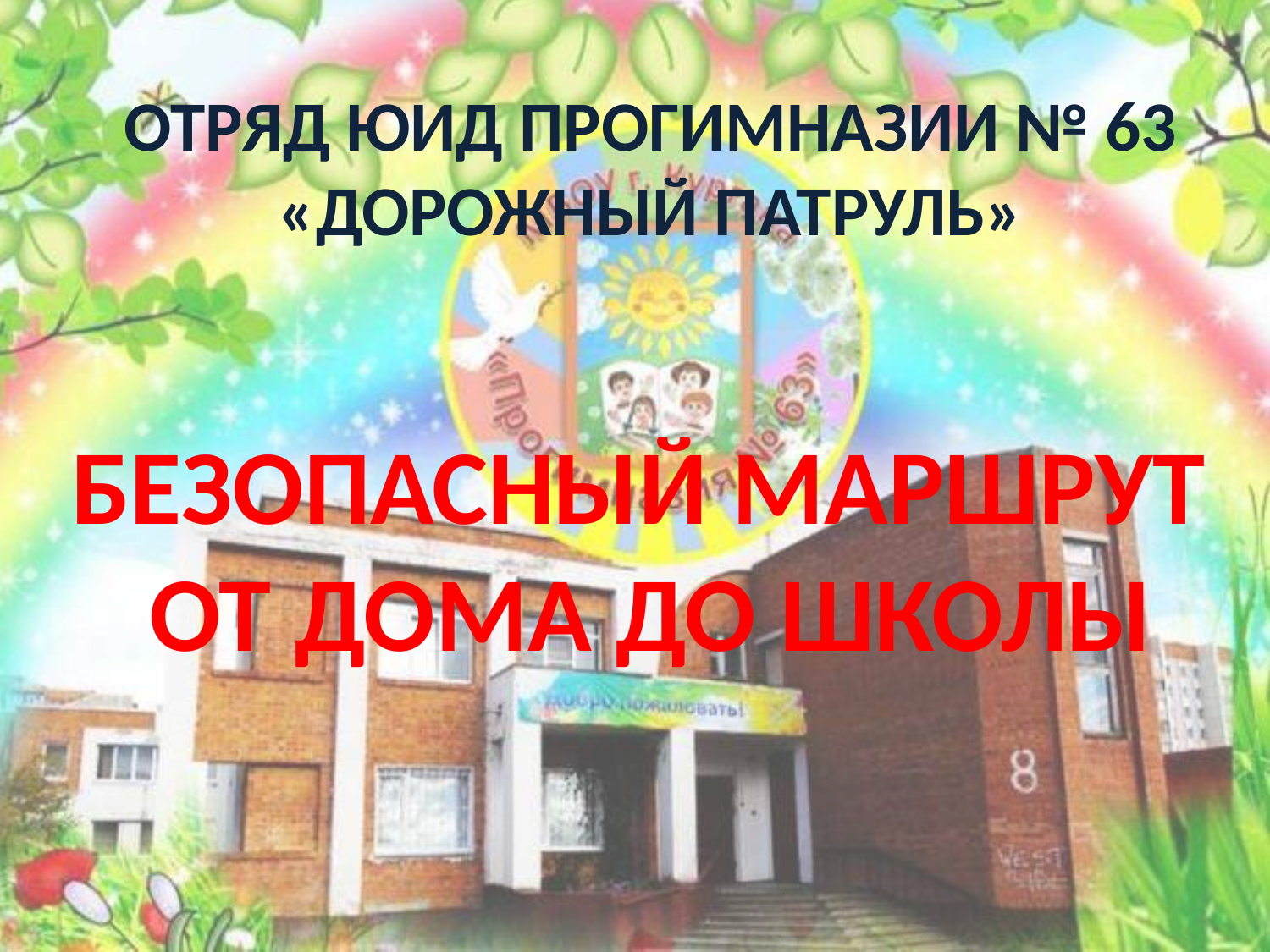

ОТРЯД ЮИД ПРОГИМНАЗИИ № 63
«ДОРОЖНЫЙ ПАТРУЛЬ»

БЕЗОПАСНЫЙ МАРШРУТ
ОТ ДОМА ДО ШКОЛЫ